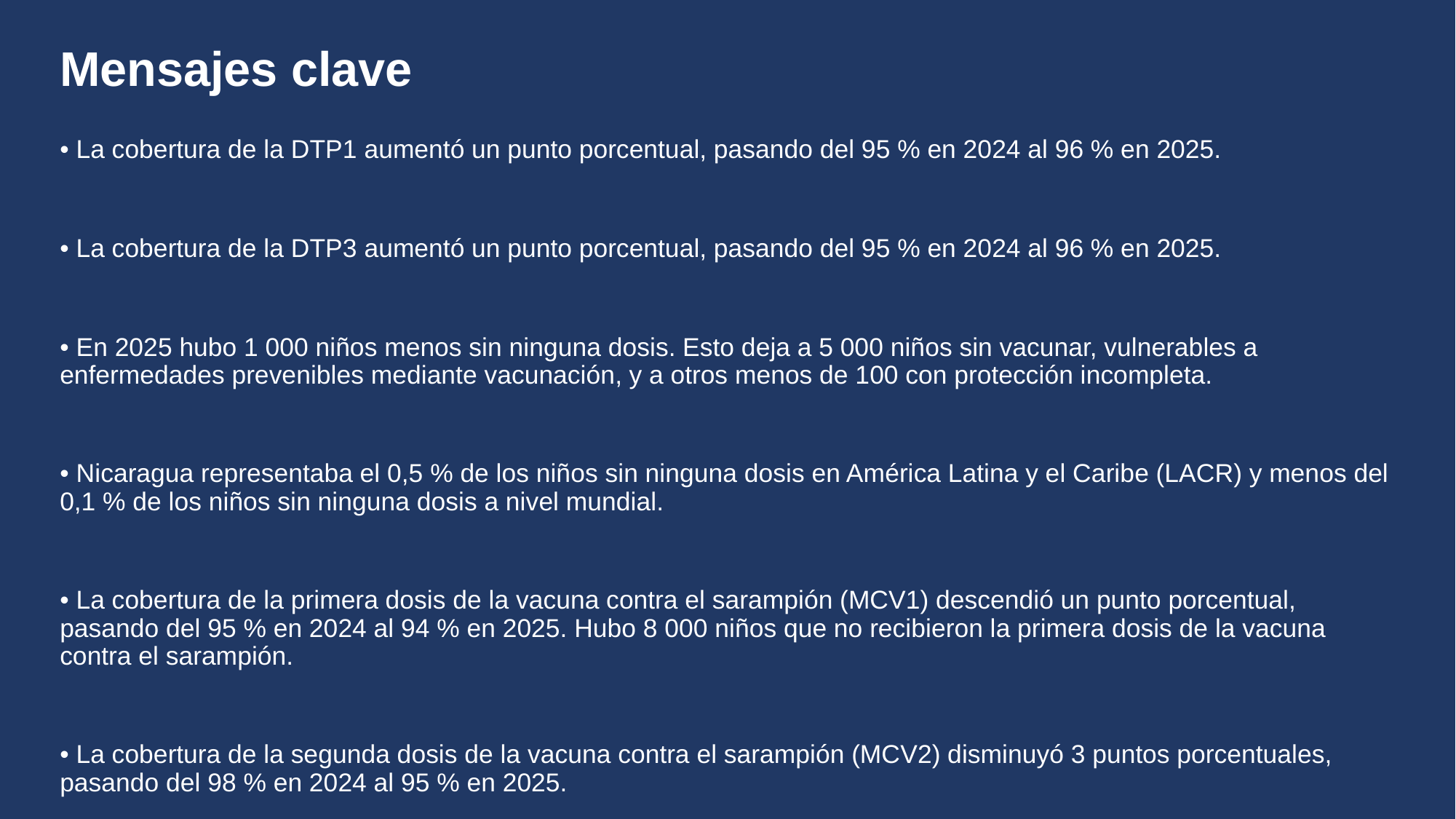

# Mensajes clave
• La cobertura de la DTP1 aumentó un punto porcentual, pasando del 95 % en 2024 al 96 % en 2025.

• La cobertura de la DTP3 aumentó un punto porcentual, pasando del 95 % en 2024 al 96 % en 2025.

• En 2025 hubo 1 000 niños menos sin ninguna dosis. Esto deja a 5 000 niños sin vacunar, vulnerables a enfermedades prevenibles mediante vacunación, y a otros menos de 100 con protección incompleta.

• Nicaragua representaba el 0,5 % de los niños sin ninguna dosis en América Latina y el Caribe (LACR) y menos del 0,1 % de los niños sin ninguna dosis a nivel mundial.

• La cobertura de la primera dosis de la vacuna contra el sarampión (MCV1) descendió un punto porcentual, pasando del 95 % en 2024 al 94 % en 2025. Hubo 8 000 niños que no recibieron la primera dosis de la vacuna contra el sarampión.

• La cobertura de la segunda dosis de la vacuna contra el sarampión (MCV2) disminuyó 3 puntos porcentuales, pasando del 98 % en 2024 al 95 % en 2025.

• La cobertura de la última dosis de la vacuna contra el VPH (HPVc) entre las niñas disminuyó del 78 % al 66 % en 2025.